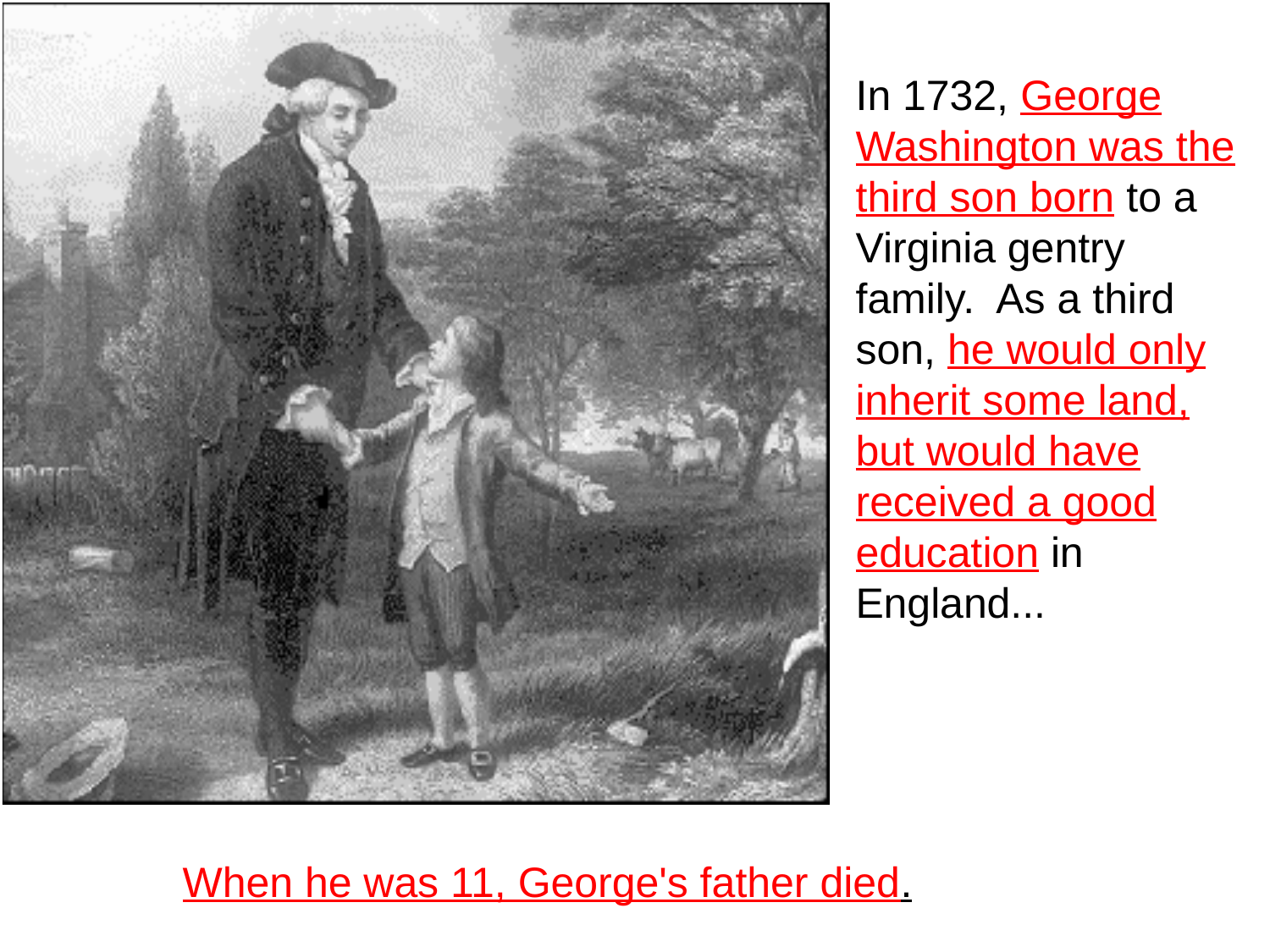

In 1732, George Washington was the third son born to a Virginia gentry family.  As a third son, he would only inherit some land, but would have received a good education in England...
When he was 11, George's father died.